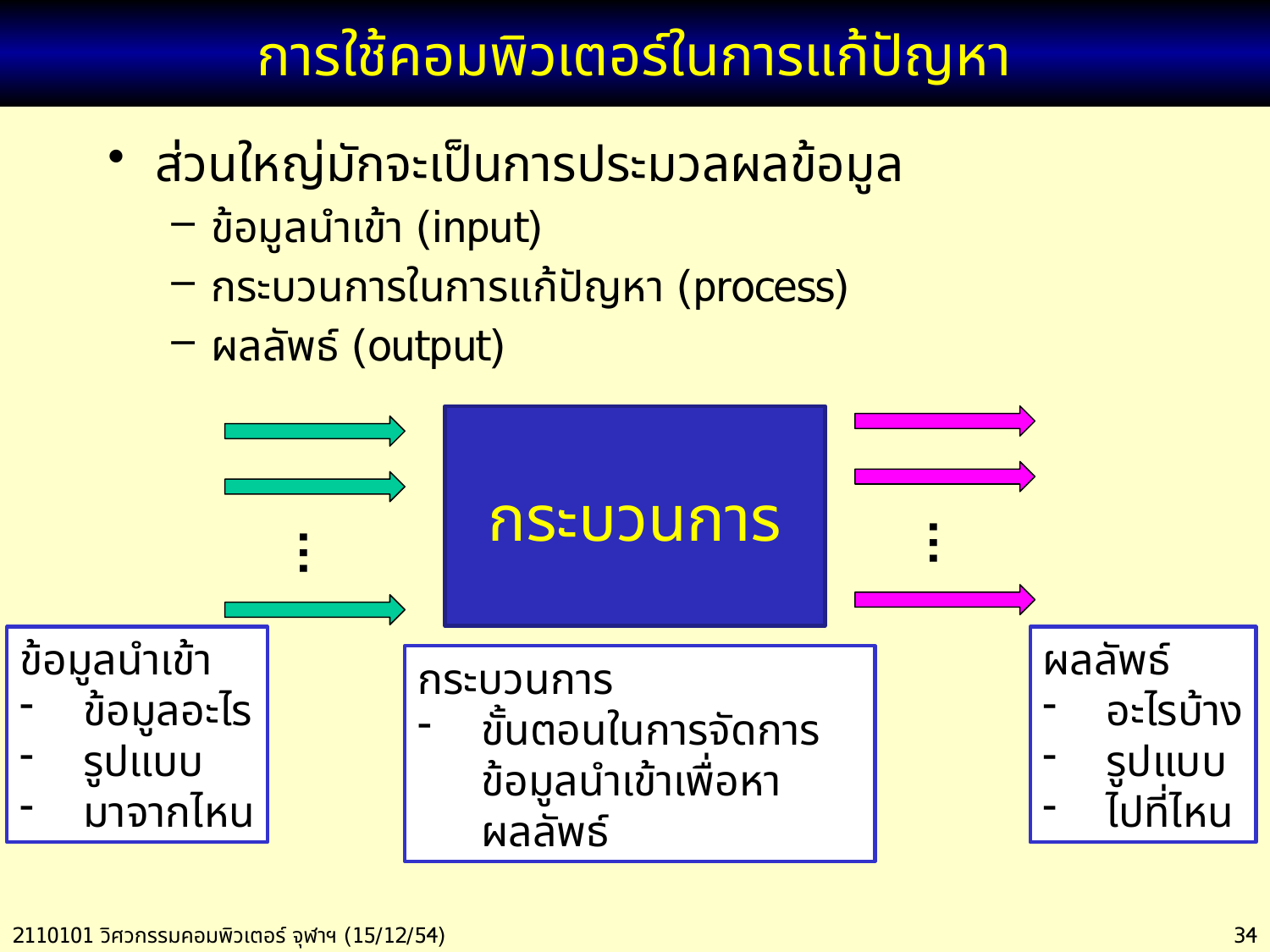

# การใช้คอมพิวเตอร์ในการแก้ปัญหา
ส่วนใหญ่มักจะเป็นการประมวลผลข้อมูล
ข้อมูลนำเข้า (input)
กระบวนการในการแก้ปัญหา (process)
ผลลัพธ์ (output)
กระบวนการ

…

…

ข้อมูลนำเข้า
ข้อมูลอะไร
รูปแบบ
มาจากไหน
ผลลัพธ์
อะไรบ้าง
รูปแบบ
ไปที่ไหน
กระบวนการ
ขั้นตอนในการจัดการข้อมูลนำเข้าเพื่อหาผลลัพธ์